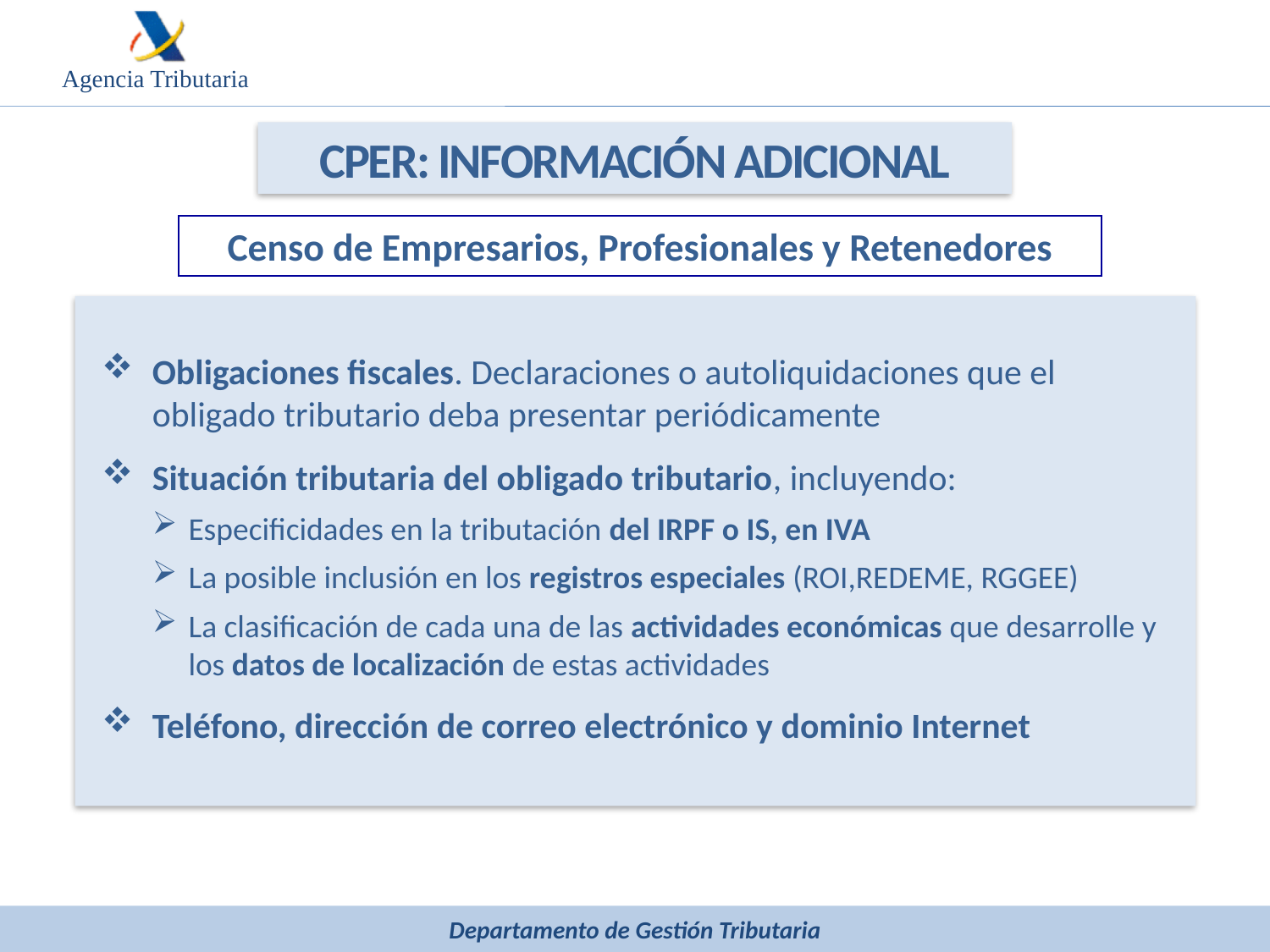

CPER: INFORMACIÓN ADICIONAL
Censo de Empresarios, Profesionales y Retenedores

Obligaciones fiscales. Declaraciones o autoliquidaciones que el obligado tributario deba presentar periódicamente
Situación tributaria del obligado tributario, incluyendo:
Especificidades en la tributación del IRPF o IS, en IVA
La posible inclusión en los registros especiales (ROI,REDEME, RGGEE)
La clasificación de cada una de las actividades económicas que desarrolle y los datos de localización de estas actividades
Teléfono, dirección de correo electrónico y dominio Internet